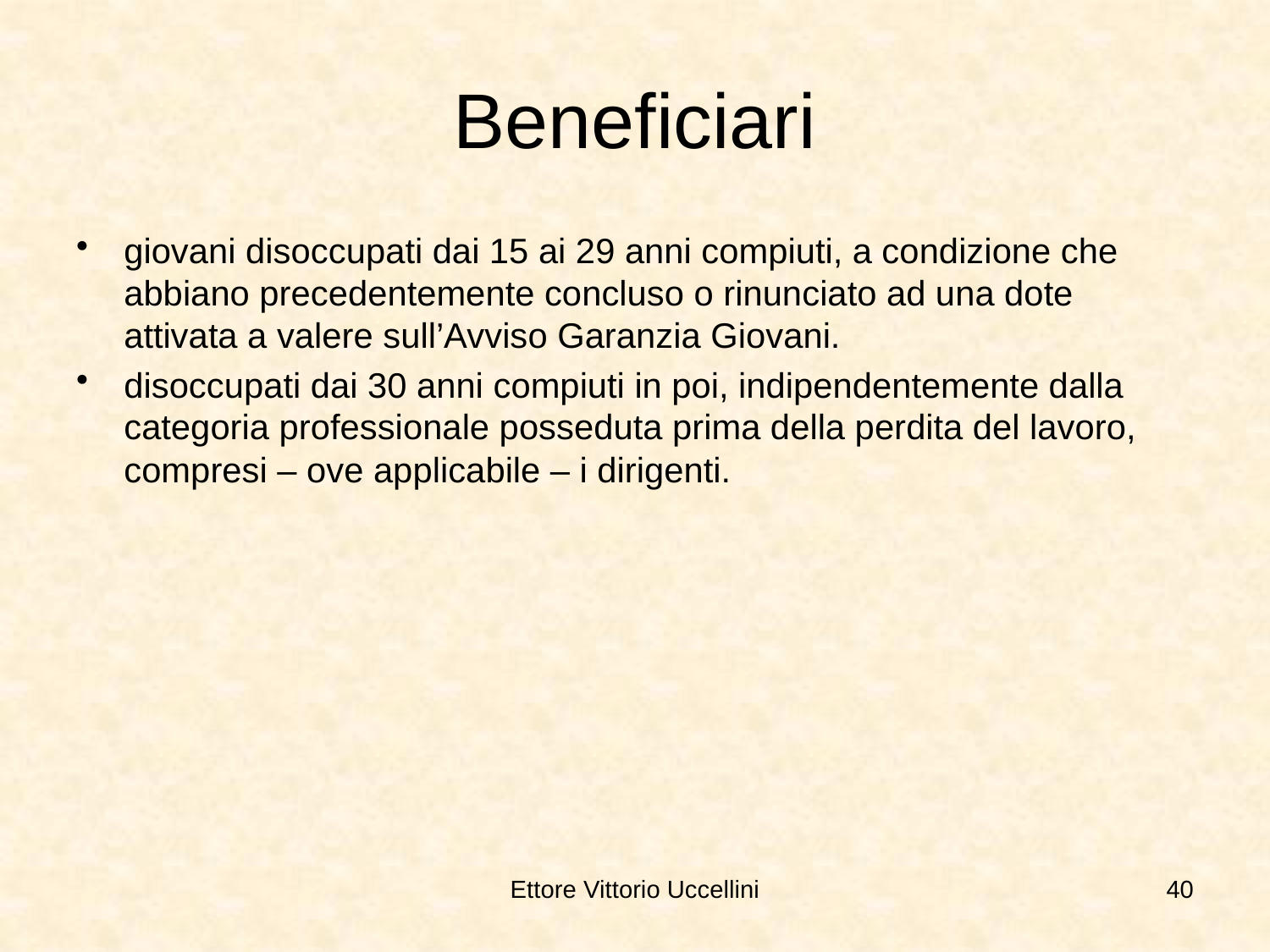

# Beneficiari
giovani disoccupati dai 15 ai 29 anni compiuti, a condizione che abbiano precedentemente concluso o rinunciato ad una dote attivata a valere sull’Avviso Garanzia Giovani.
disoccupati dai 30 anni compiuti in poi, indipendentemente dalla categoria professionale posseduta prima della perdita del lavoro, compresi – ove applicabile – i dirigenti.
Ettore Vittorio Uccellini
40